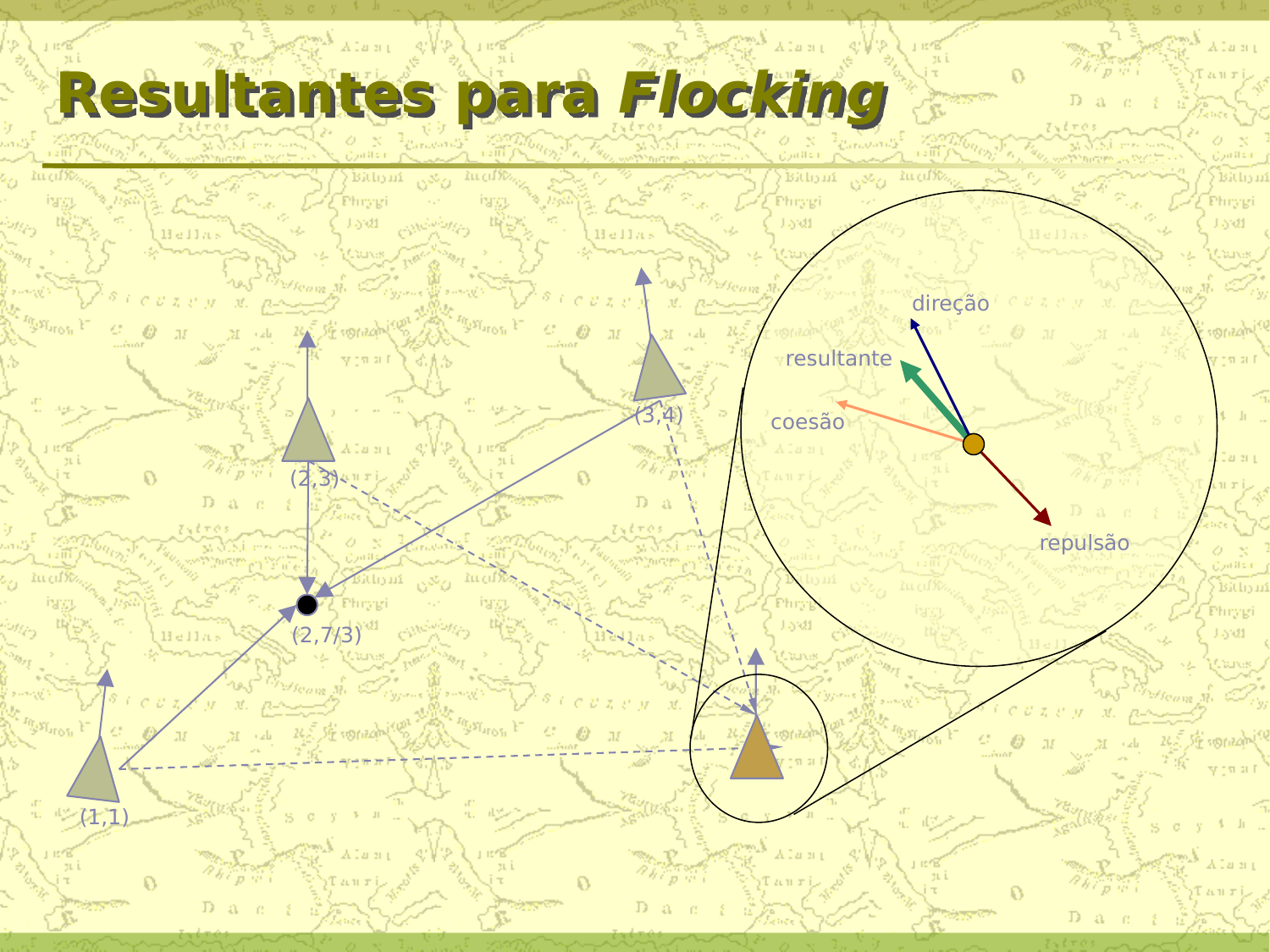

# Resultantes para Flocking

(3,4)

(2,7/3)

(1,1)
direção

resultante

coesão

(2,3)
repulsão